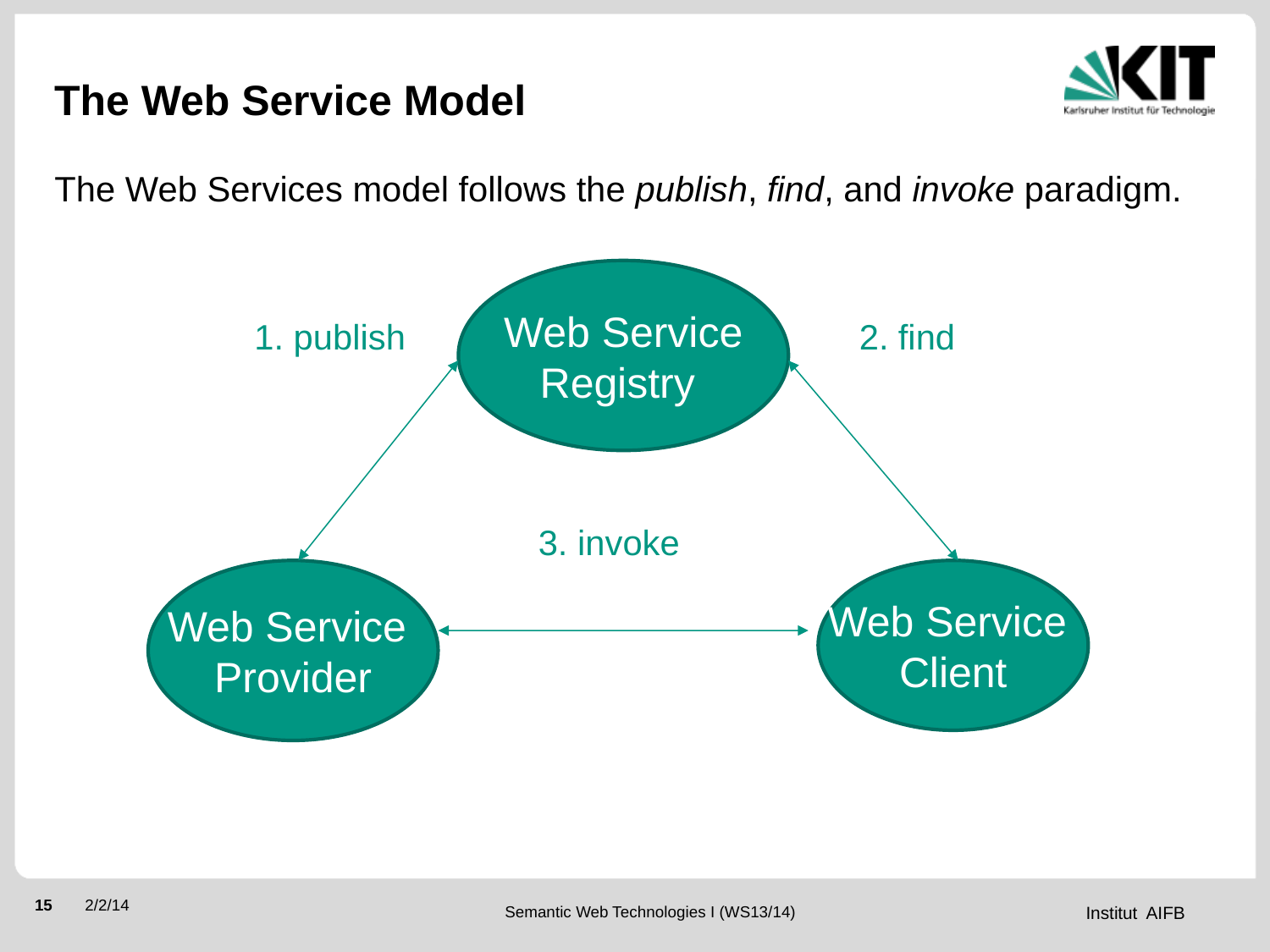

# The Web Service Model
The Web Services model follows the publish, find, and invoke paradigm.

 		   1. publish 		                          2. find

				     3. invoke

Web Service
Registry

Web Service
Provider
Web Service
Client